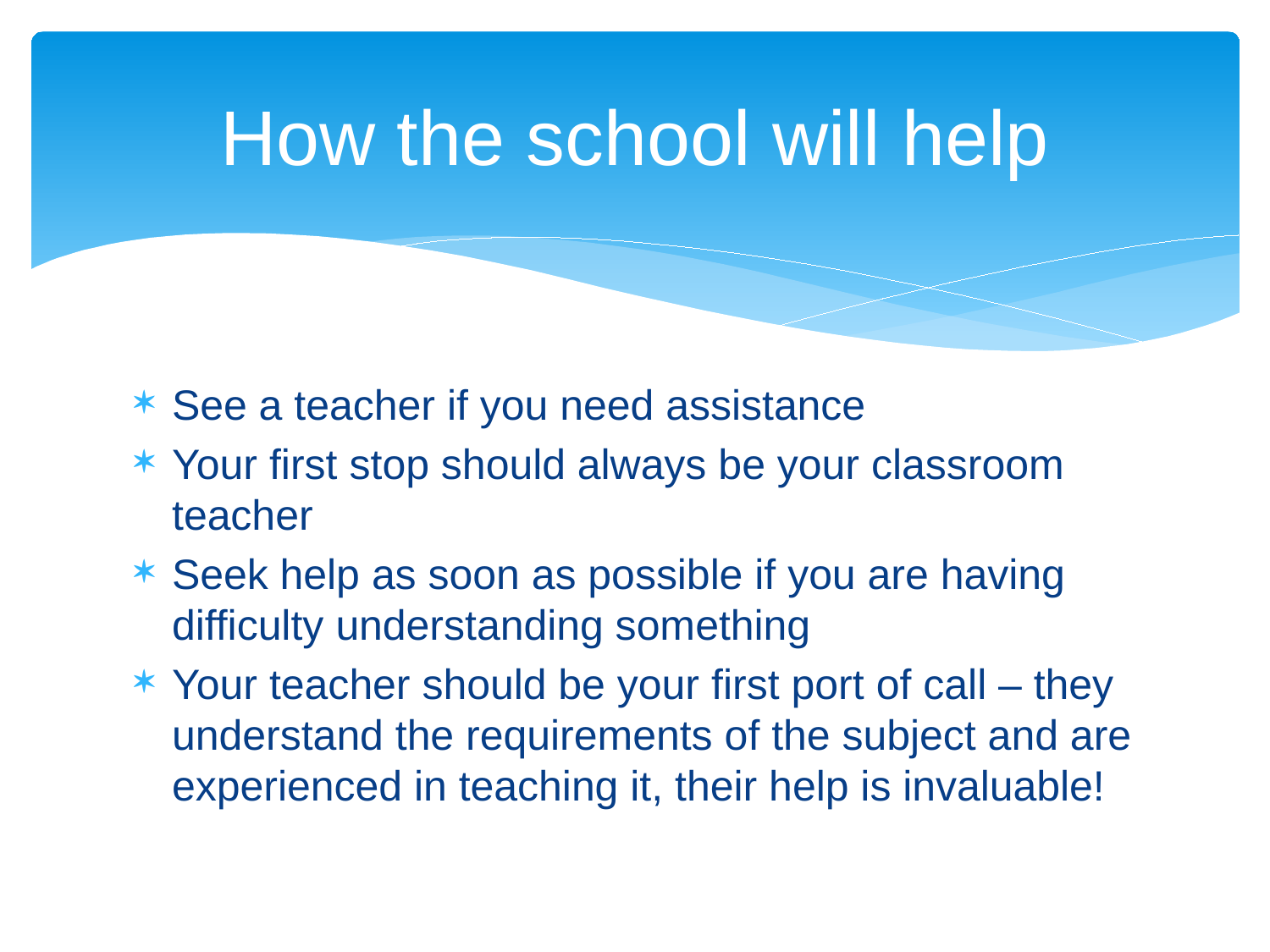

# How the school will help
See a teacher if you need assistance
Your first stop should always be your classroom teacher
Seek help as soon as possible if you are having difficulty understanding something
Your teacher should be your first port of call – they understand the requirements of the subject and are experienced in teaching it, their help is invaluable!